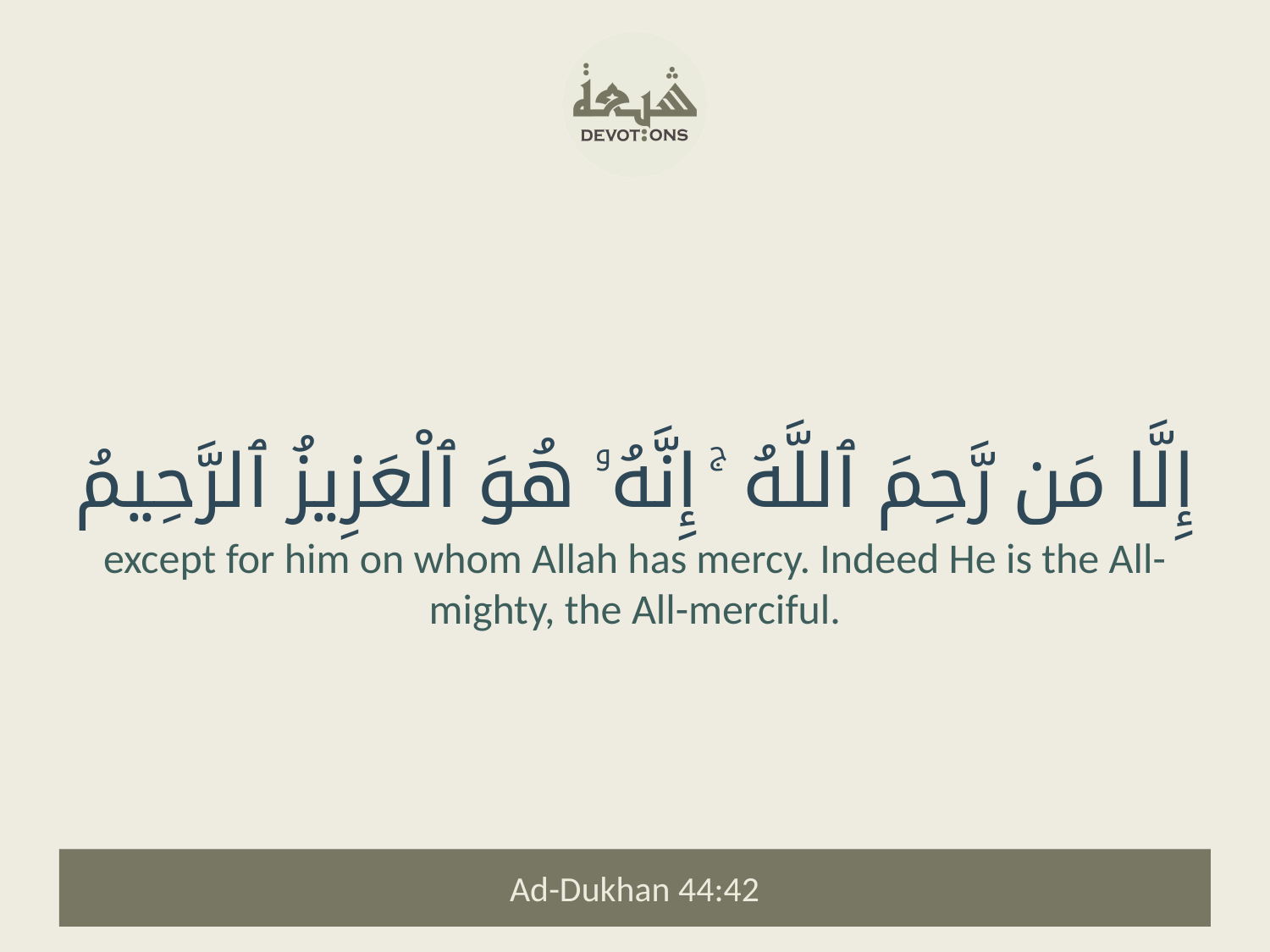

إِلَّا مَن رَّحِمَ ٱللَّهُ ۚ إِنَّهُۥ هُوَ ٱلْعَزِيزُ ٱلرَّحِيمُ
except for him on whom Allah has mercy. Indeed He is the All-mighty, the All-merciful.
Ad-Dukhan 44:42